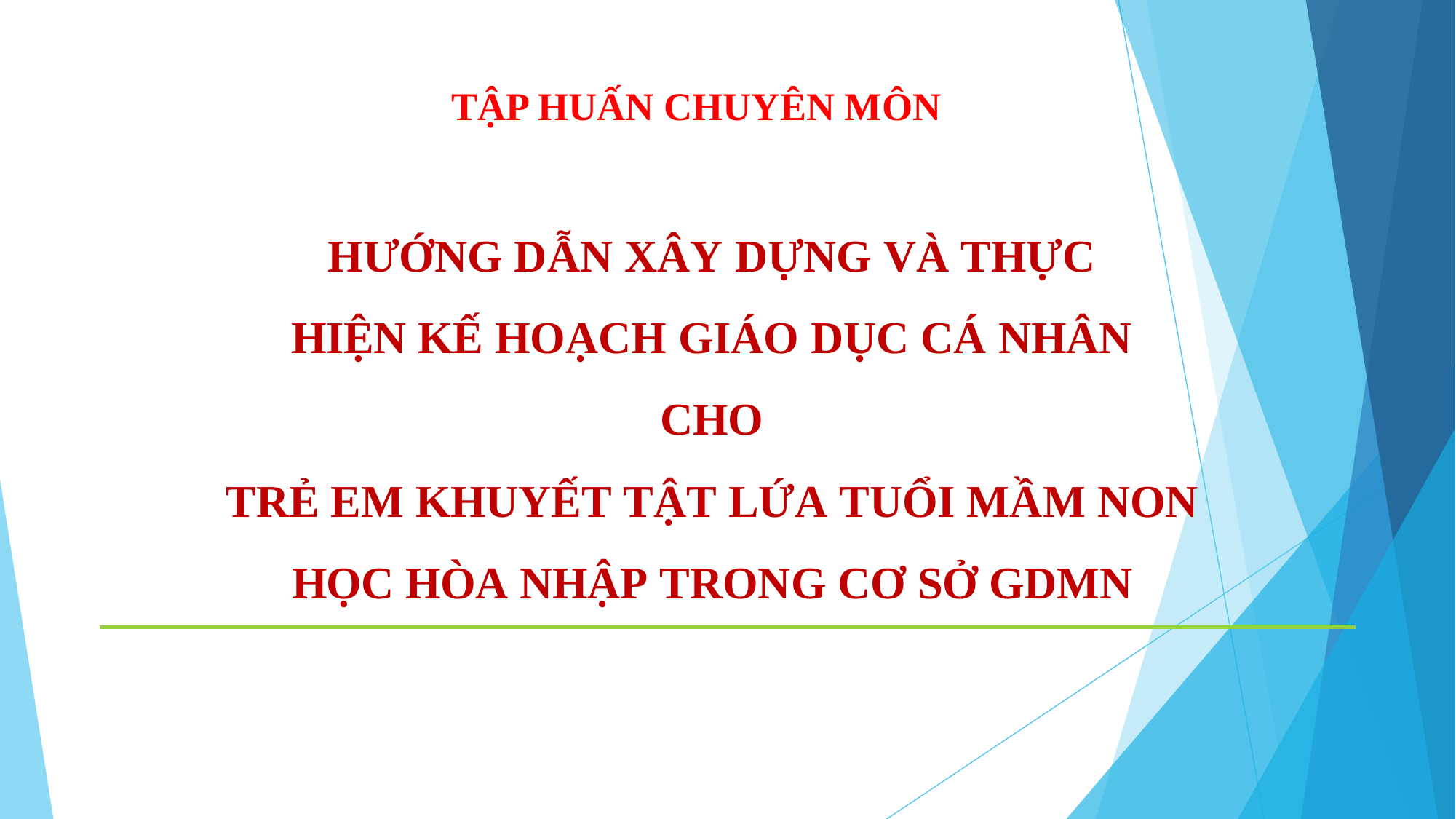

# TẬP HUẤN CHUYÊN MÔN
HƯỚNG DẪN XÂY DỰNG VÀ THỰC HIỆN KẾ HOẠCH GIÁO DỤC CÁ NHÂN CHO
TRẺ EM KHUYẾT TẬT LỨA TUỔI MẦM NON HỌC HÒA NHẬP TRONG CƠ SỞ GDMN